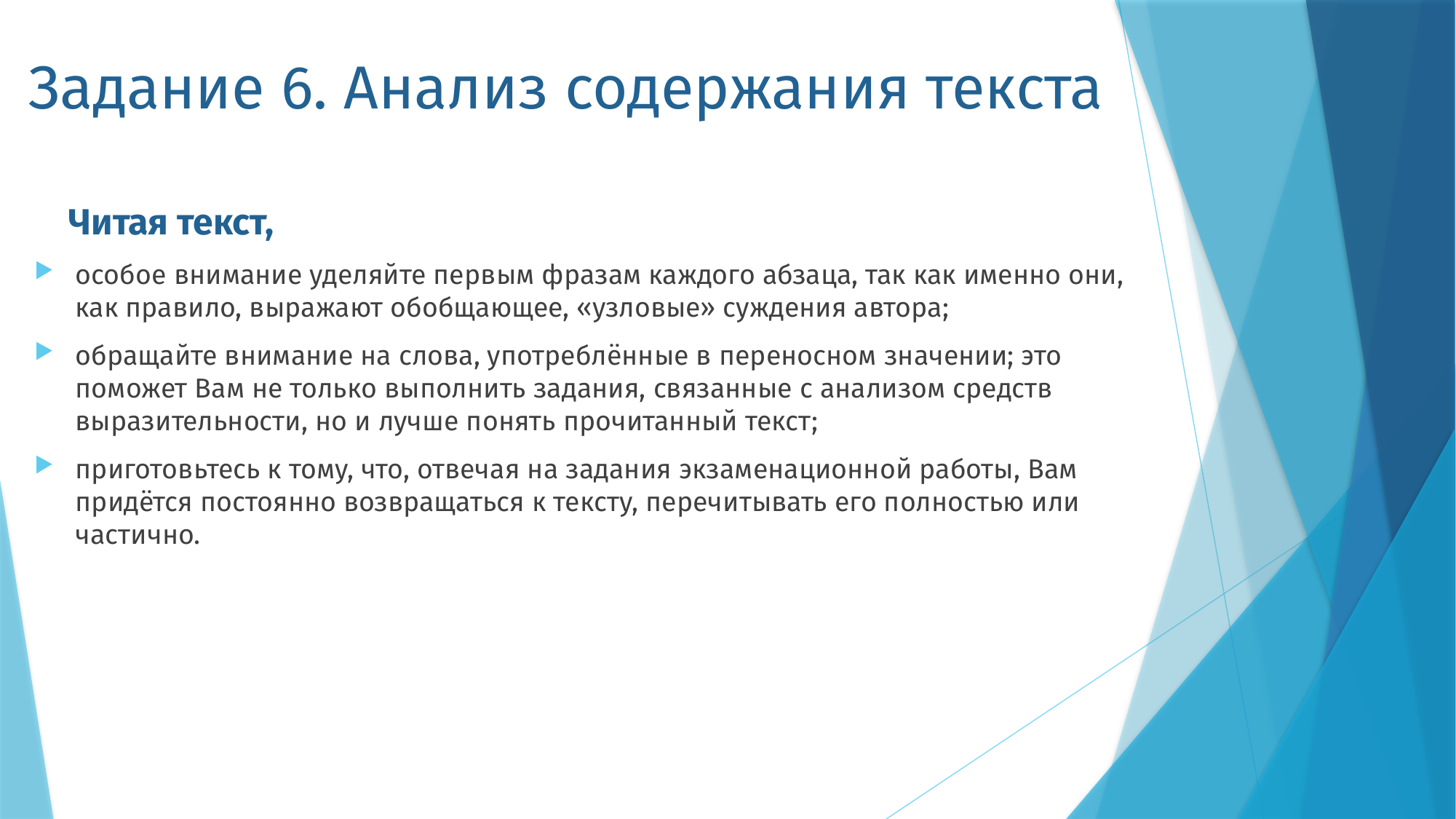

Задание 6. Анализ содержания текста
    Читая текст,
особое внимание уделяйте первым фразам каждого абзаца, так как именно они, как правило, выражают обобщающее, «узловые» суждения автора;
обращайте внимание на слова, употреблённые в переносном значении; это поможет Вам не только выполнить задания, связанные с анализом средств выразительности, но и лучше понять прочитанный текст;
приготовьтесь к тому, что, отвечая на задания экзаменационной работы, Вам придётся постоянно возвращаться к тексту, перечитывать его полностью или частично.